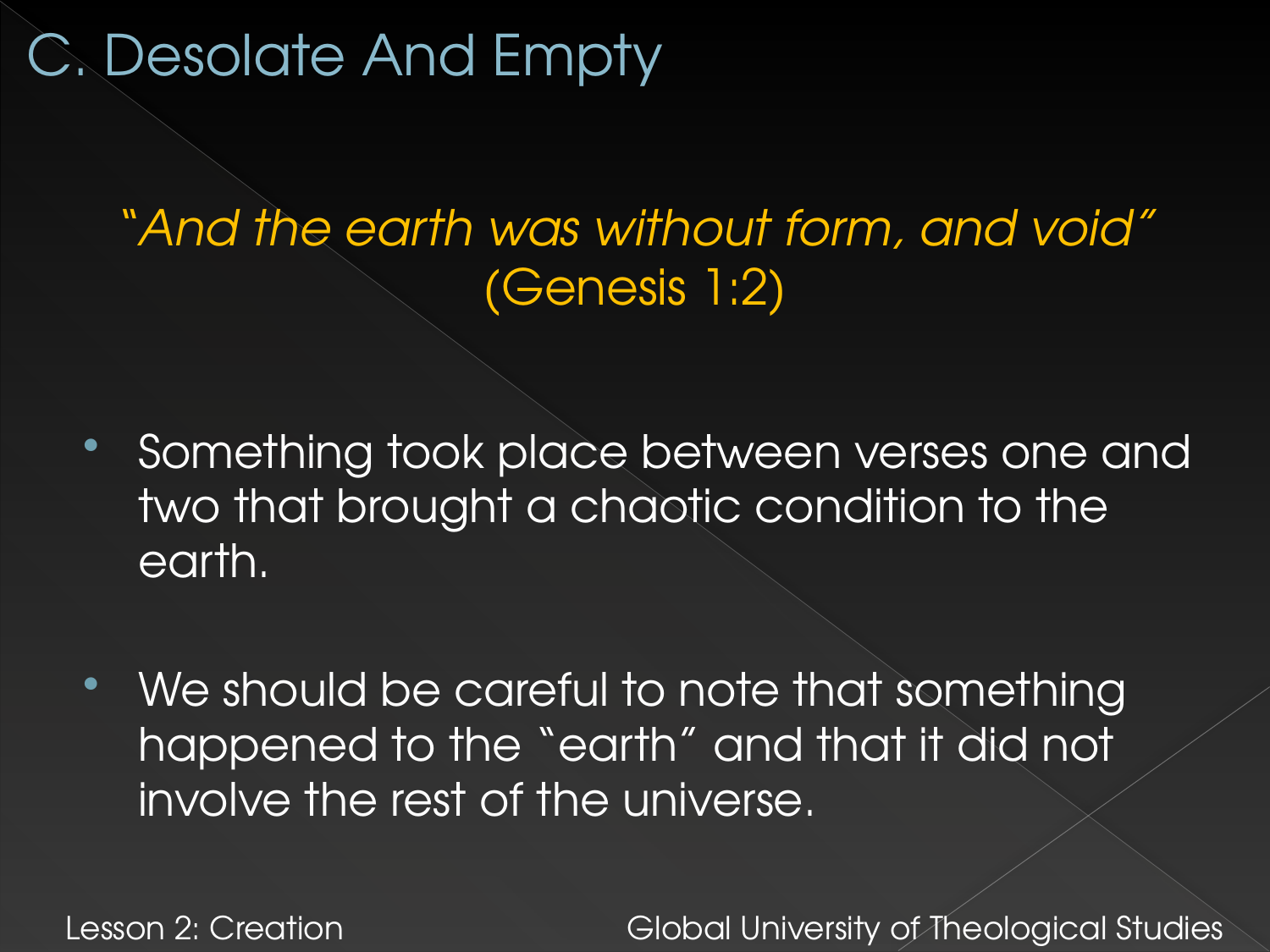

# C. Desolate And Empty
“And the earth was without form, and void” (Genesis 1:2)
Something took place between verses one and two that brought a chaotic condition to the earth.

We should be careful to note that something happened to the “earth” and that it did not involve the rest of the universe.
Lesson 2: Creation                                Global University of Theological Studies